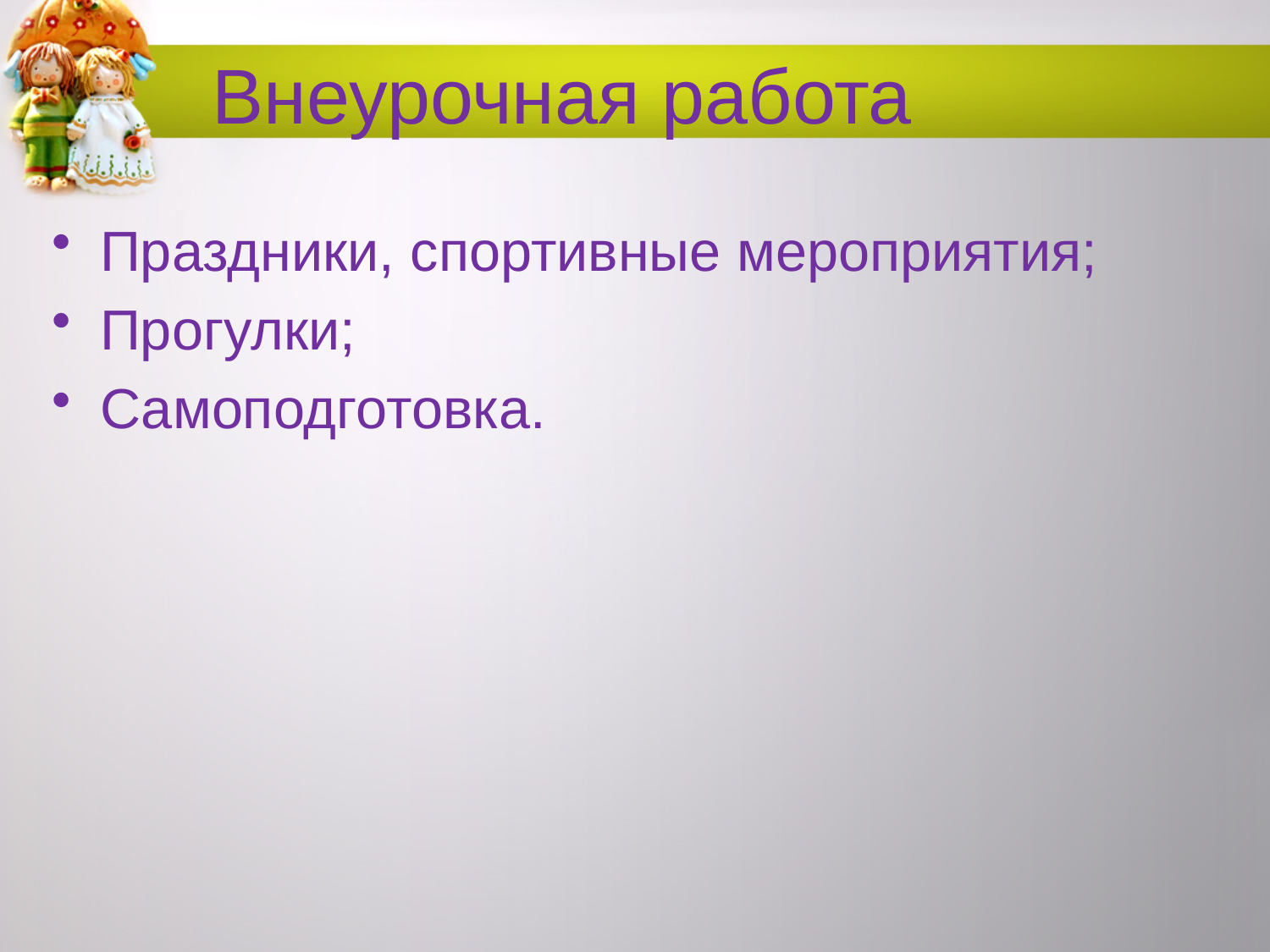

# Внеурочная работа
Праздники, спортивные мероприятия;
Прогулки;
Самоподготовка.